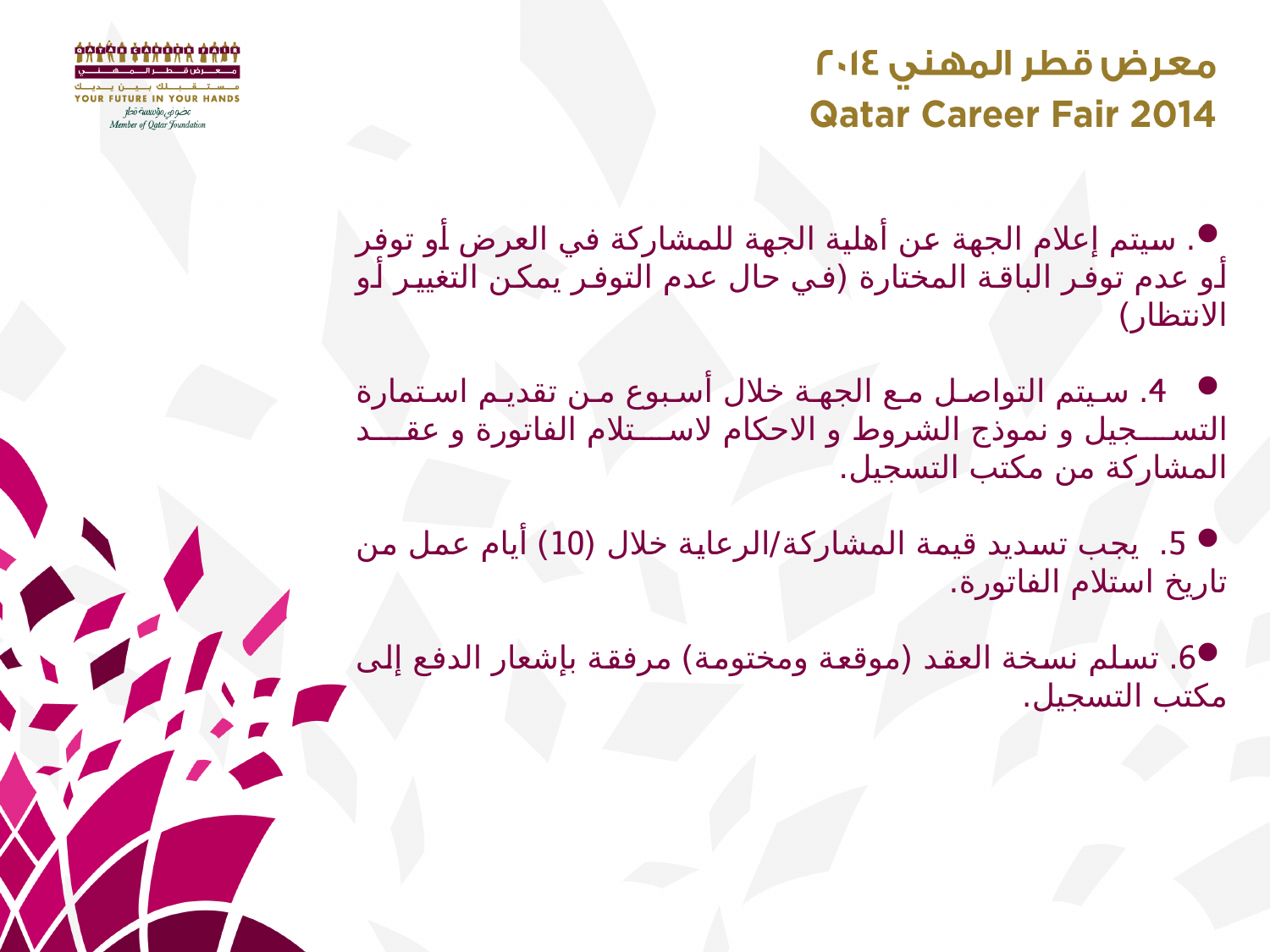

. سيتم إعلام الجهة عن أهلية الجهة للمشاركة في العرض أو توفر أو عدم توفر الباقة المختارة (في حال عدم التوفر يمكن التغيير أو الانتظار)

   4. سيتم التواصل مع الجهة خلال أسبوع من تقديم استمارة التسجيل و نموذج الشروط و الاحكام لاستلام الفاتورة و عقد المشاركة من مكتب التسجيل.

 5.  يجب تسديد قيمة المشاركة/الرعاية خلال (10) أيام عمل من تاريخ استلام الفاتورة.

6. تسلم نسخة العقد (موقعة ومختومة) مرفقة بإشعار الدفع إلى مكتب التسجيل.